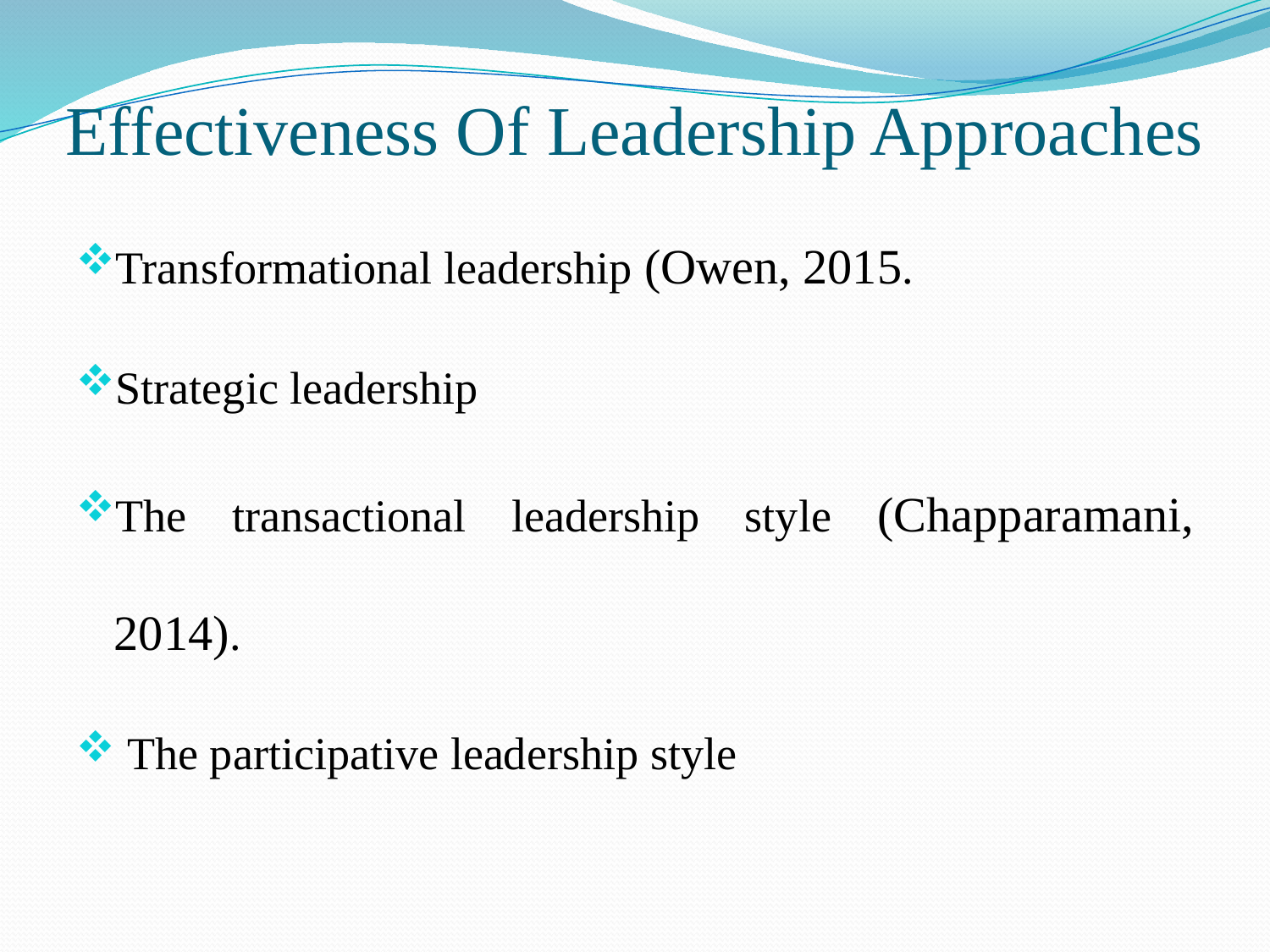

# Effectiveness Of Leadership Approaches
Transformational leadership (Owen, 2015.
Strategic leadership
The transactional leadership style (Chapparamani, 2014).
 The participative leadership style